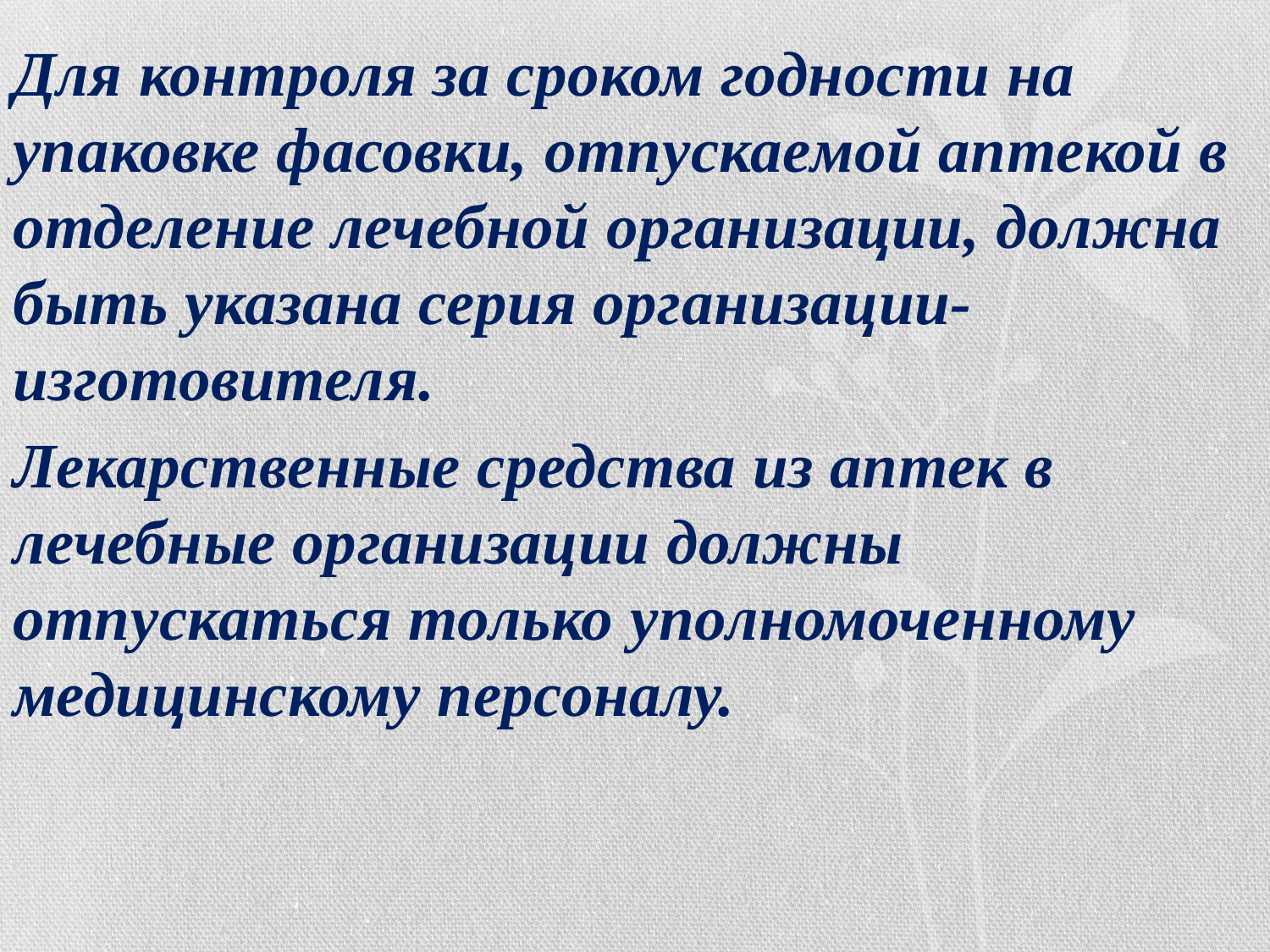

Для контроля за сроком годности на упаковке фасовки, отпускаемой аптекой в отделение лечебной организации, должна быть указана серия организации-изготовителя.
Лекарственные средства из аптек в лечебные организации должны отпускаться только уполномоченному медицинскому персоналу.